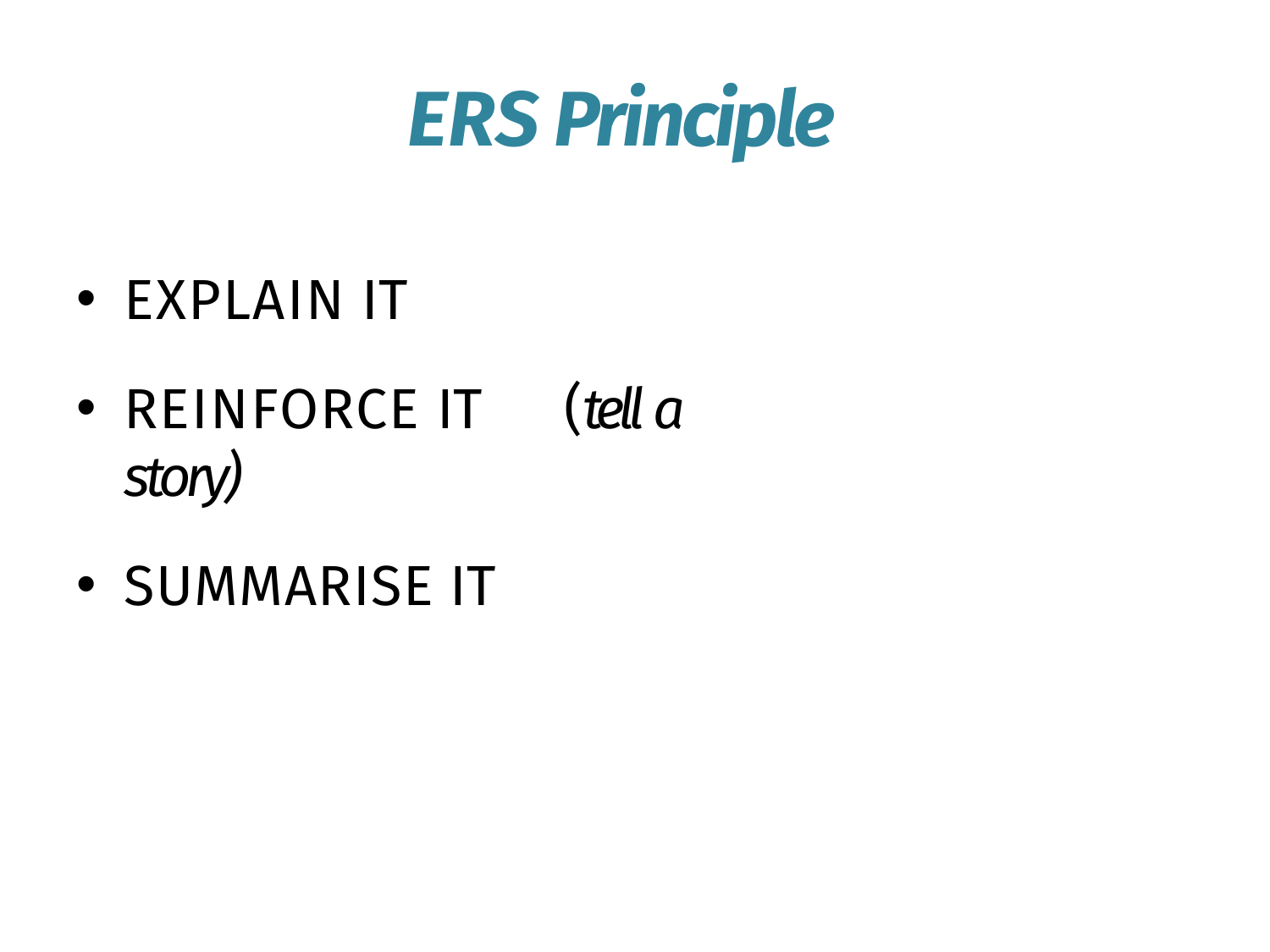

# ERS Principle
EXPLAIN IT
REINFORCE IT	(tell a story)
SUMMARISE IT